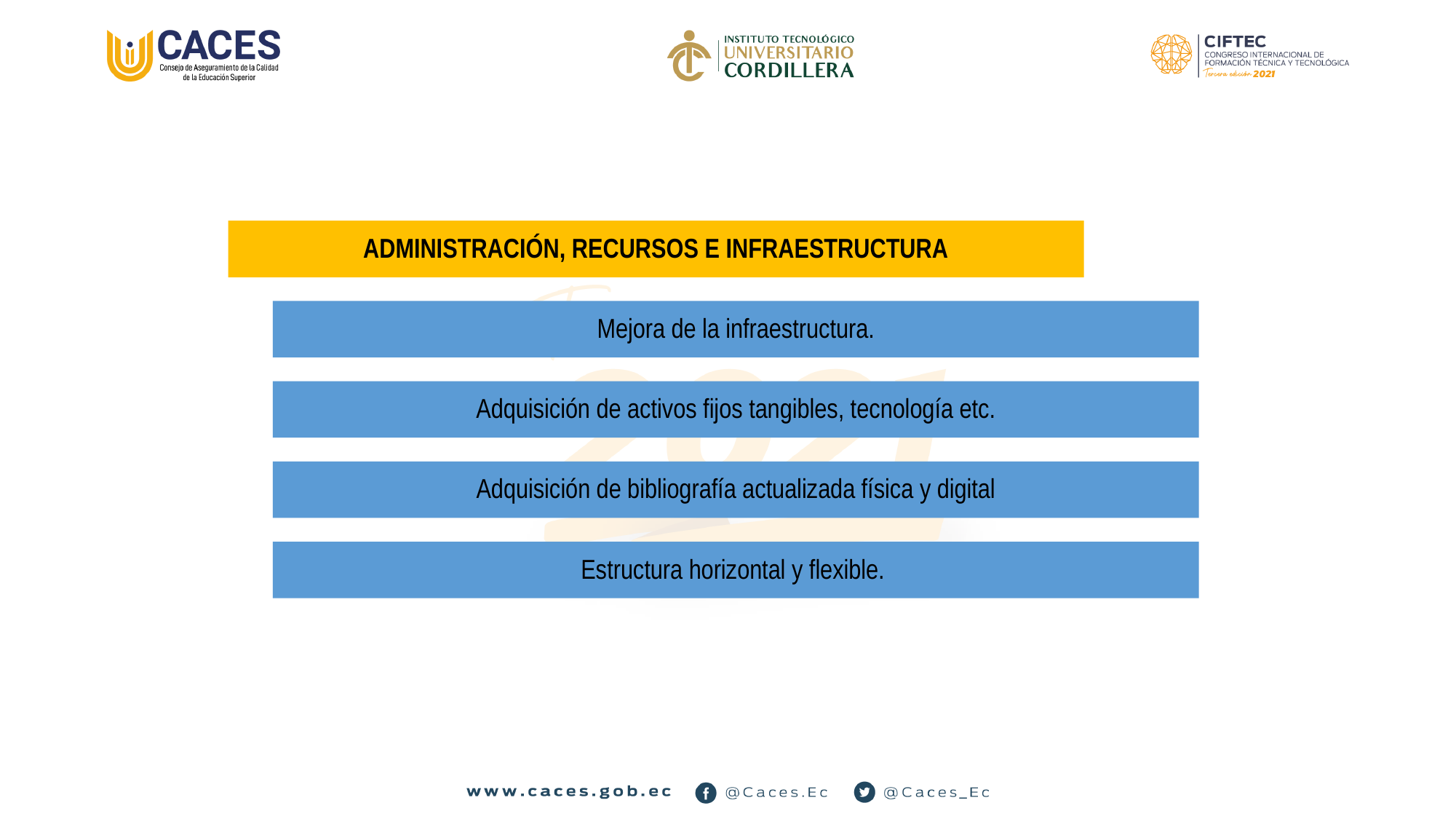

ADMINISTRACIÓN, RECURSOS E INFRAESTRUCTURA

Mejora de la infraestructura.

Adquisición de activos fijos tangibles, tecnología etc.

Adquisición de bibliografía actualizada física y digital

Estructura horizontal y flexible.